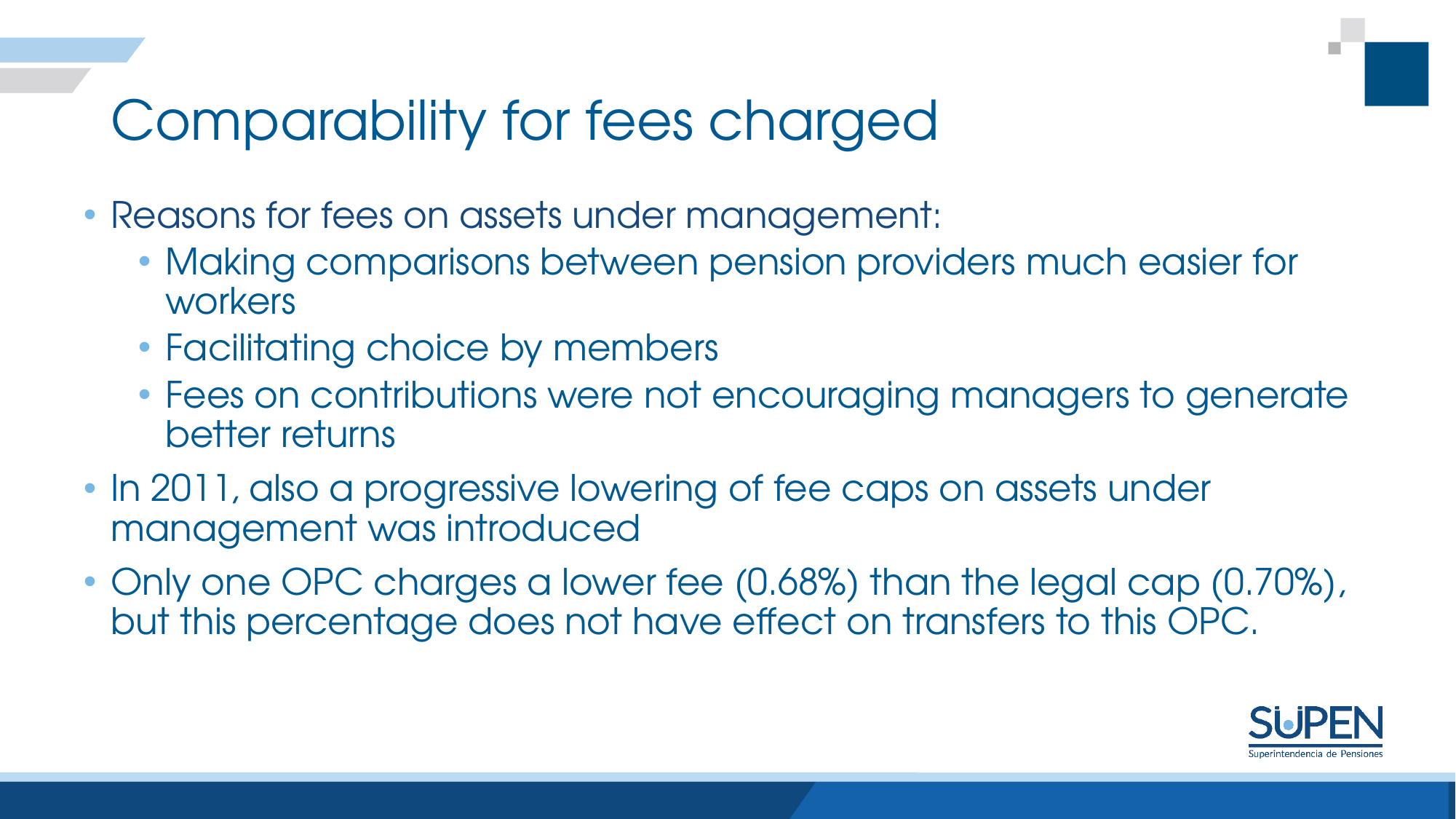

# Comparability for fees charged
Reasons for fees on assets under management:
Making comparisons between pension providers much easier for workers
Facilitating choice by members
Fees on contributions were not encouraging managers to generate better returns
In 2011, also a progressive lowering of fee caps on assets under management was introduced
Only one OPC charges a lower fee (0.68%) than the legal cap (0.70%), but this percentage does not have effect on transfers to this OPC.